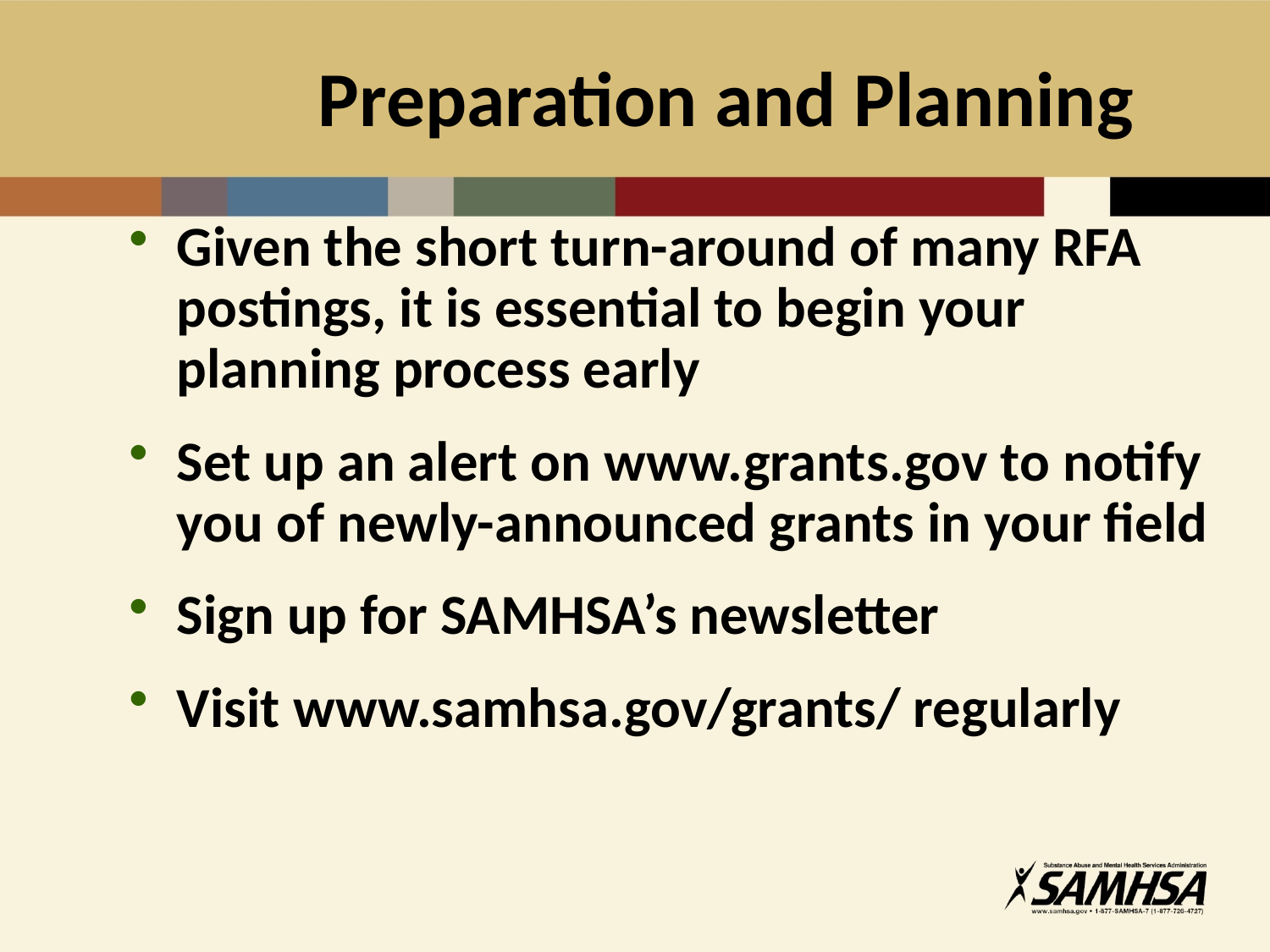

# Preparation and Planning
Given the short turn-around of many RFA postings, it is essential to begin your planning process early
Set up an alert on www.grants.gov to notify you of newly-announced grants in your field
Sign up for SAMHSA’s newsletter
Visit www.samhsa.gov/grants/ regularly